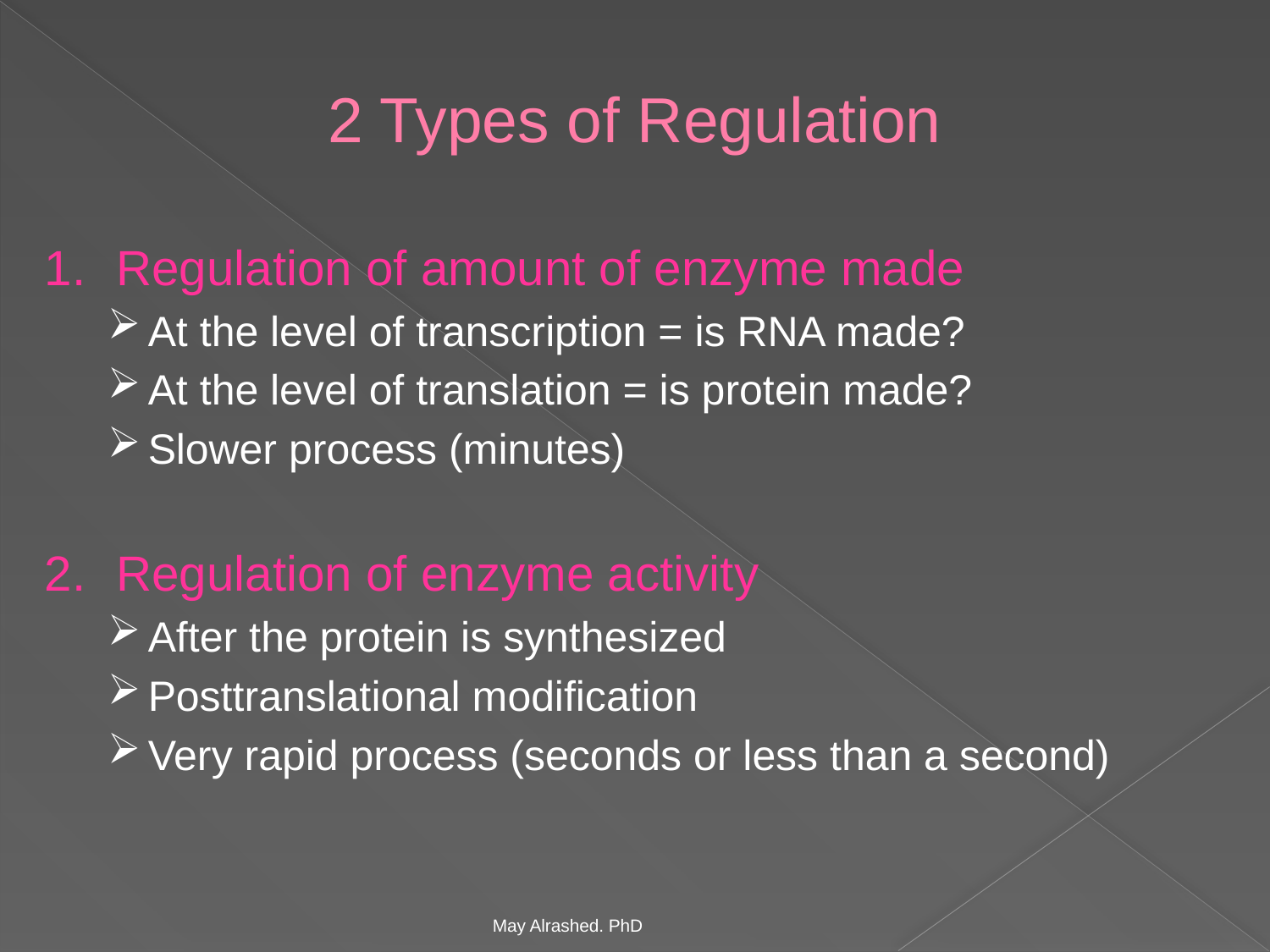

2 Types of Regulation

Regulation of amount of enzyme made
At the level of transcription = is RNA made?
At the level of translation = is protein made?
Slower process (minutes)

Regulation of enzyme activity
After the protein is synthesized
Posttranslational modification
Very rapid process (seconds or less than a second)
May Alrashed. PhD